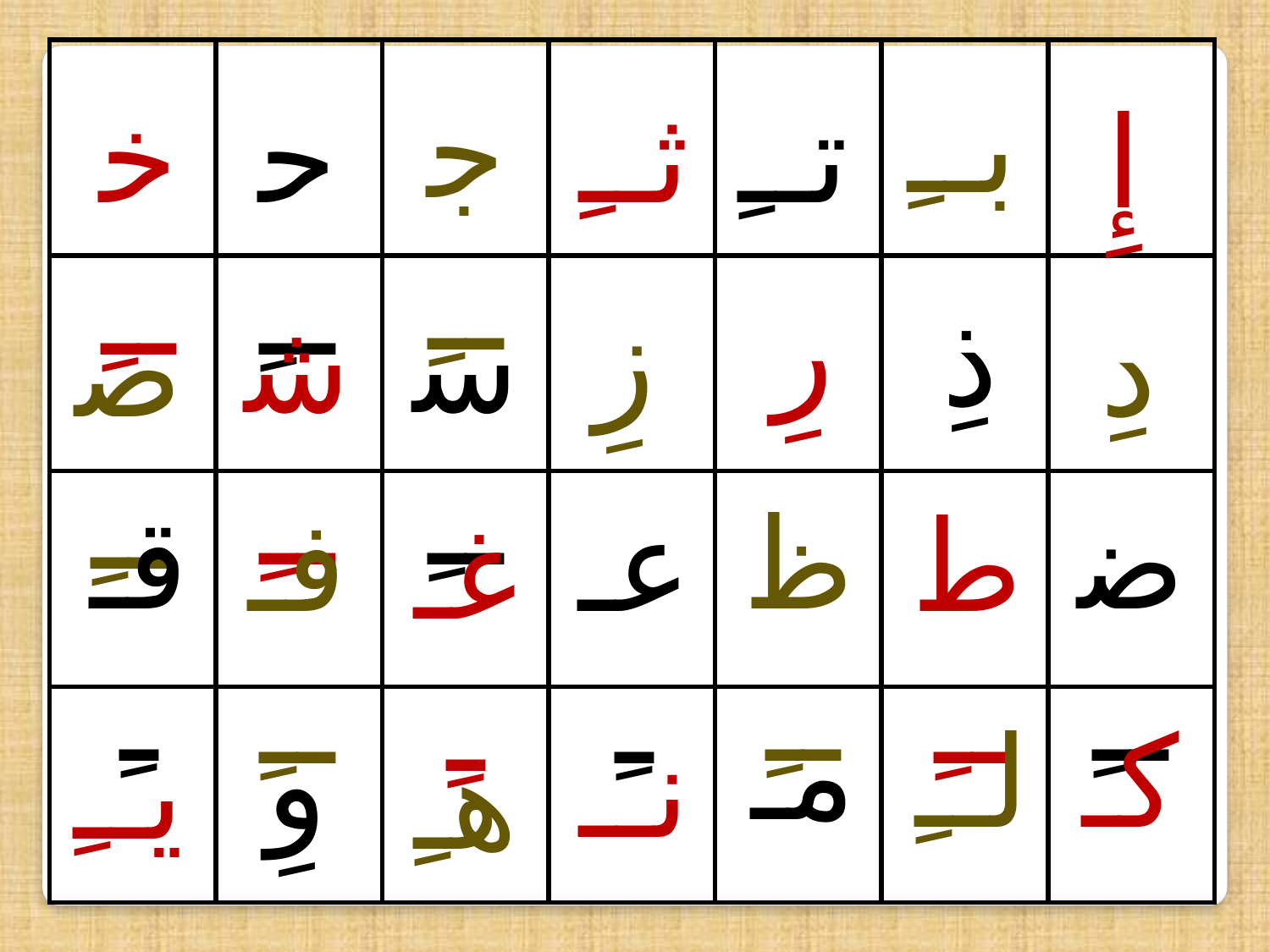

|  |  |  |  |  |  |  |
| --- | --- | --- | --- | --- | --- | --- |
|  |  |  |  |  |  |  |
|  |  |  |  |  |  |  |
|  |  |  |  |  |  |  |
بــِ
جــِ
خــِ
حــِ
ثــِ
تــِ
إِ
رِ
زِ
ذِ
شــِ
ســِ
دِ
صــِ
قــِ
ظــِ
ضــِ
فـــِ
عــِ
طــِ
غــِ
مــِ
لــِ
كــِ
وِ
نـــِ
يــِ
هـِ